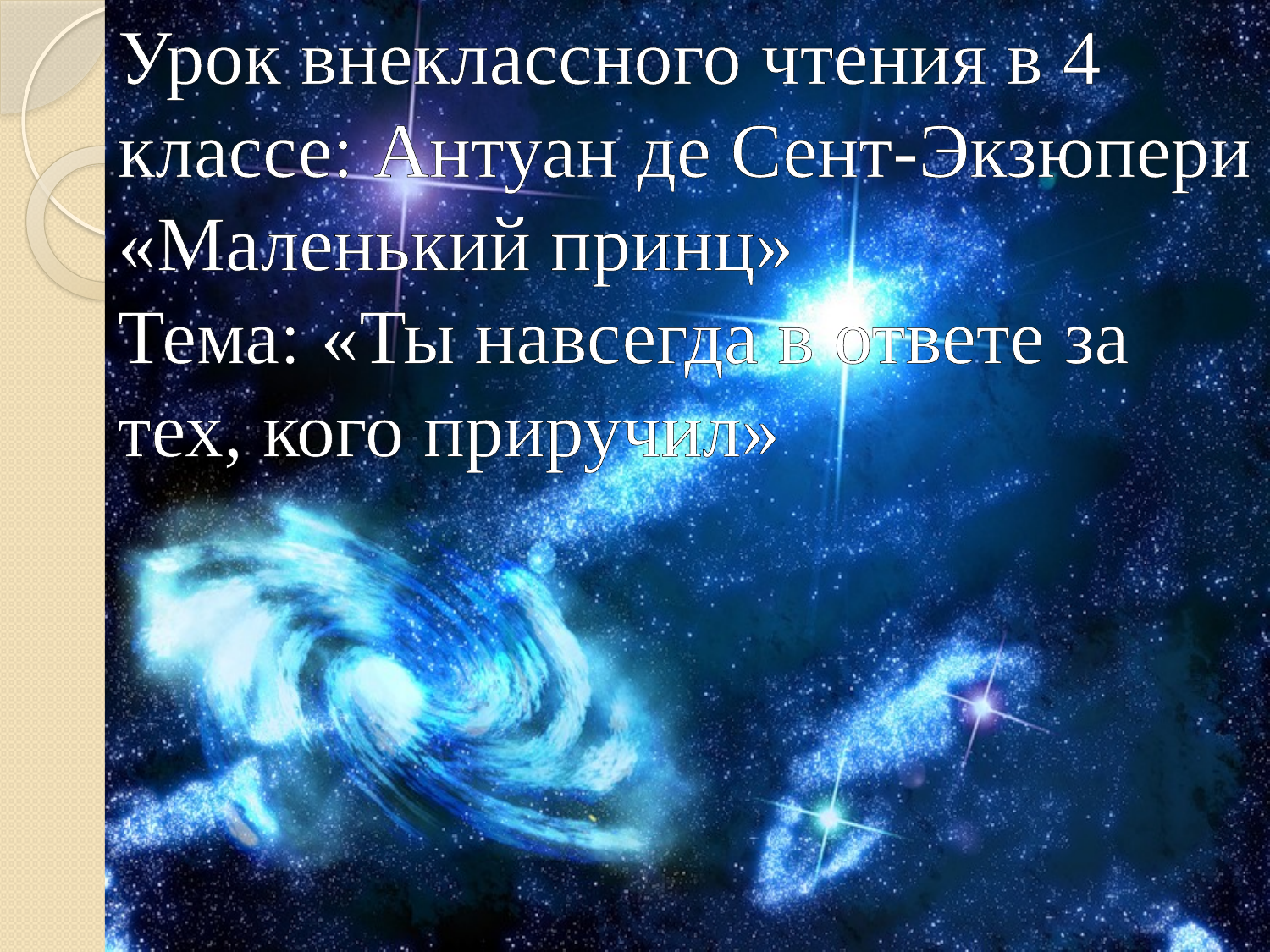

# Урок внеклассного чтения в 4 классе: Антуан де Сент-Экзюпери «Маленький принц» Тема: «Ты навсегда в ответе за тех, кого приручил»